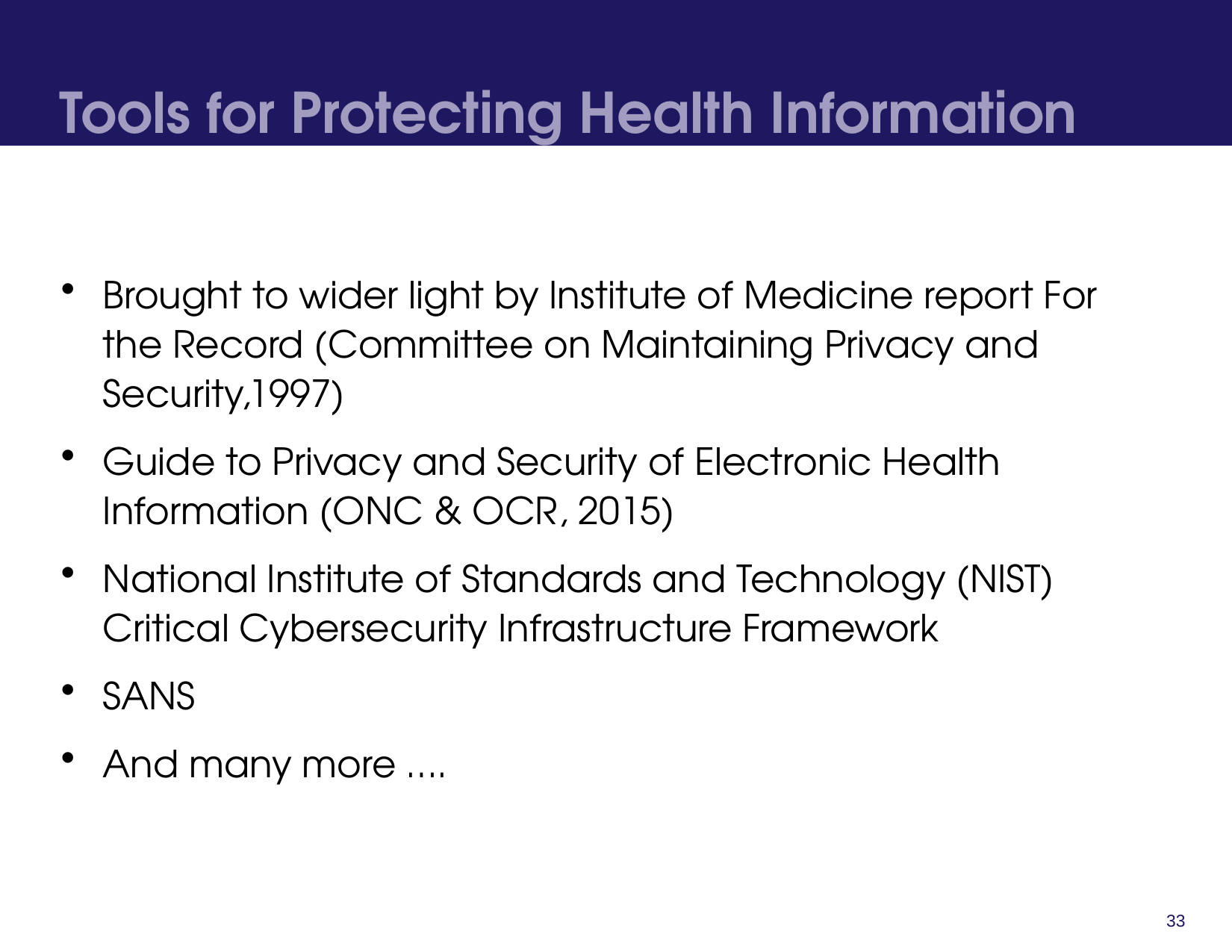

# Tools for Protecting Health Information
Brought to wider light by Institute of Medicine report For the Record (Committee on Maintaining Privacy and Security,1997)
Guide to Privacy and Security of Electronic Health Information (ONC & OCR, 2015)
National Institute of Standards and Technology (NIST) Critical Cybersecurity Infrastructure Framework
SANS
And many more ….
33